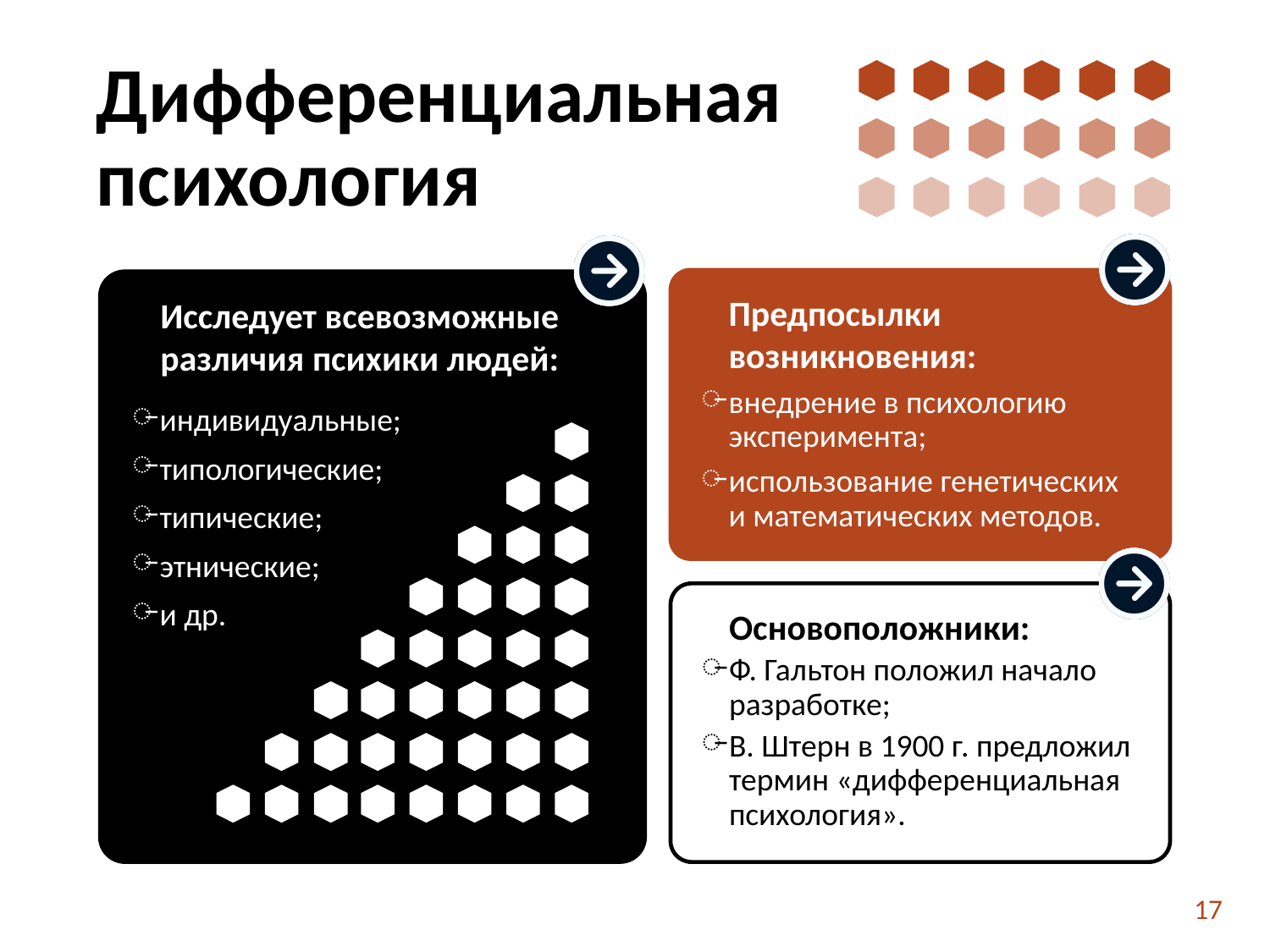

# Дифференциальная психология

Предпосылки возникновения:
внедрение в психологию эксперимента;
использование генетических
и математических методов.
Исследует всевозможные различия психики людей:
индивидуальные;
типологические;
типические;
этнические;
и др.

Основоположники:
Ф. Гальтон положил начало разработке;
В. Штерн в 1900 г. предложил термин «дифференциальная психология».
17